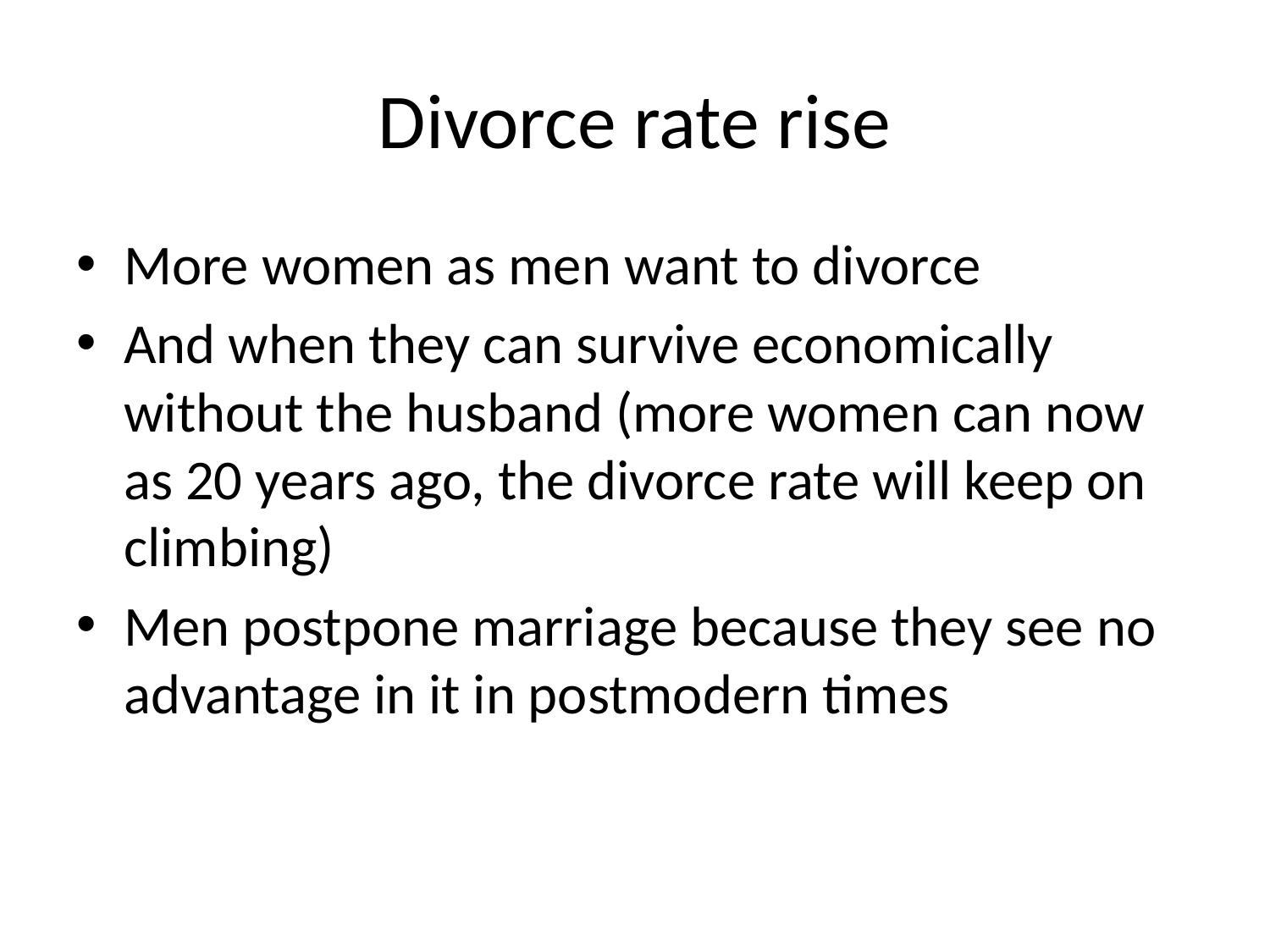

# Divorce rate rise
More women as men want to divorce
And when they can survive economically without the husband (more women can now as 20 years ago, the divorce rate will keep on climbing)
Men postpone marriage because they see no advantage in it in postmodern times